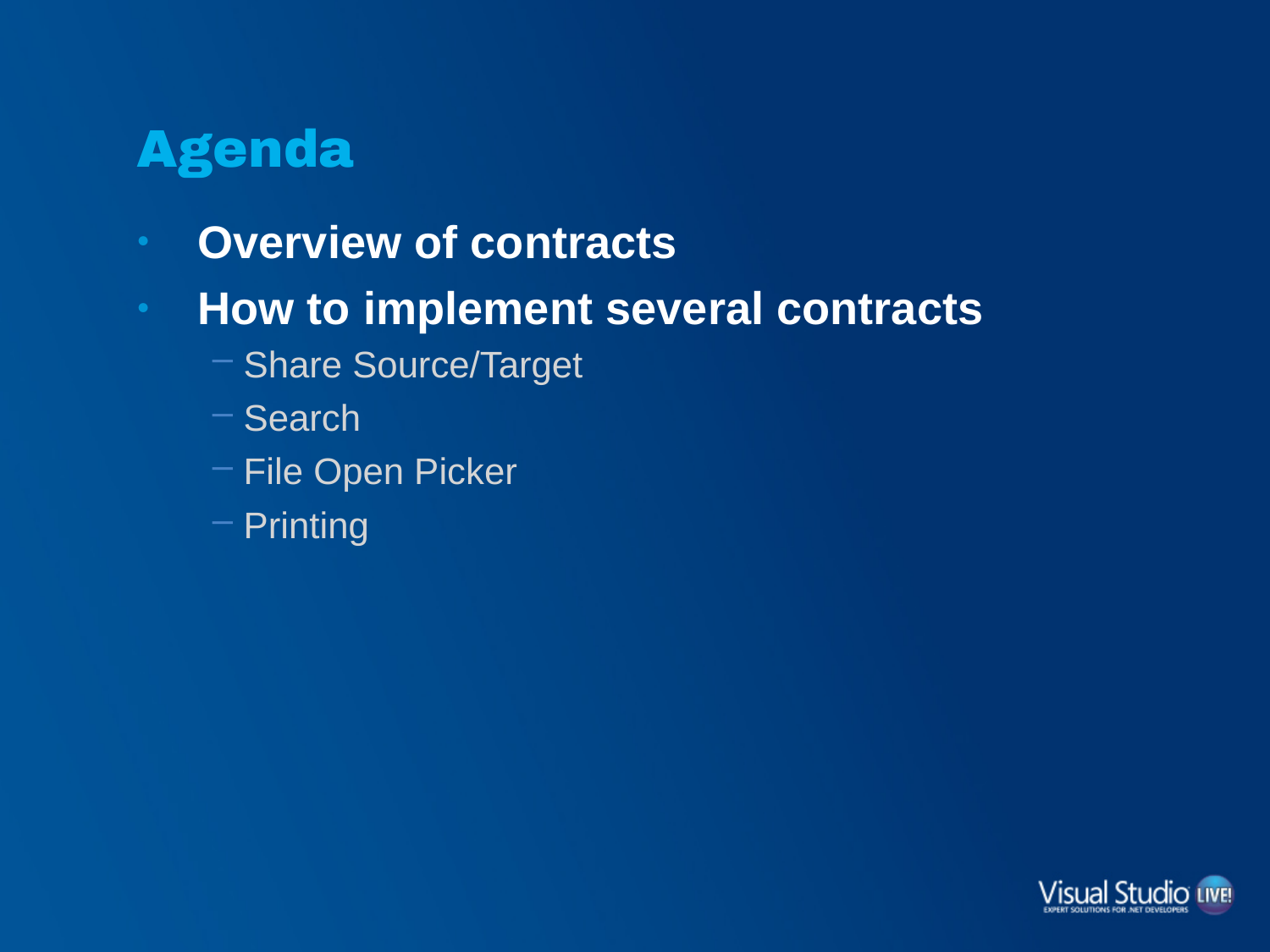

# Agenda
Overview of contracts
How to implement several contracts
Share Source/Target
Search
File Open Picker
Printing